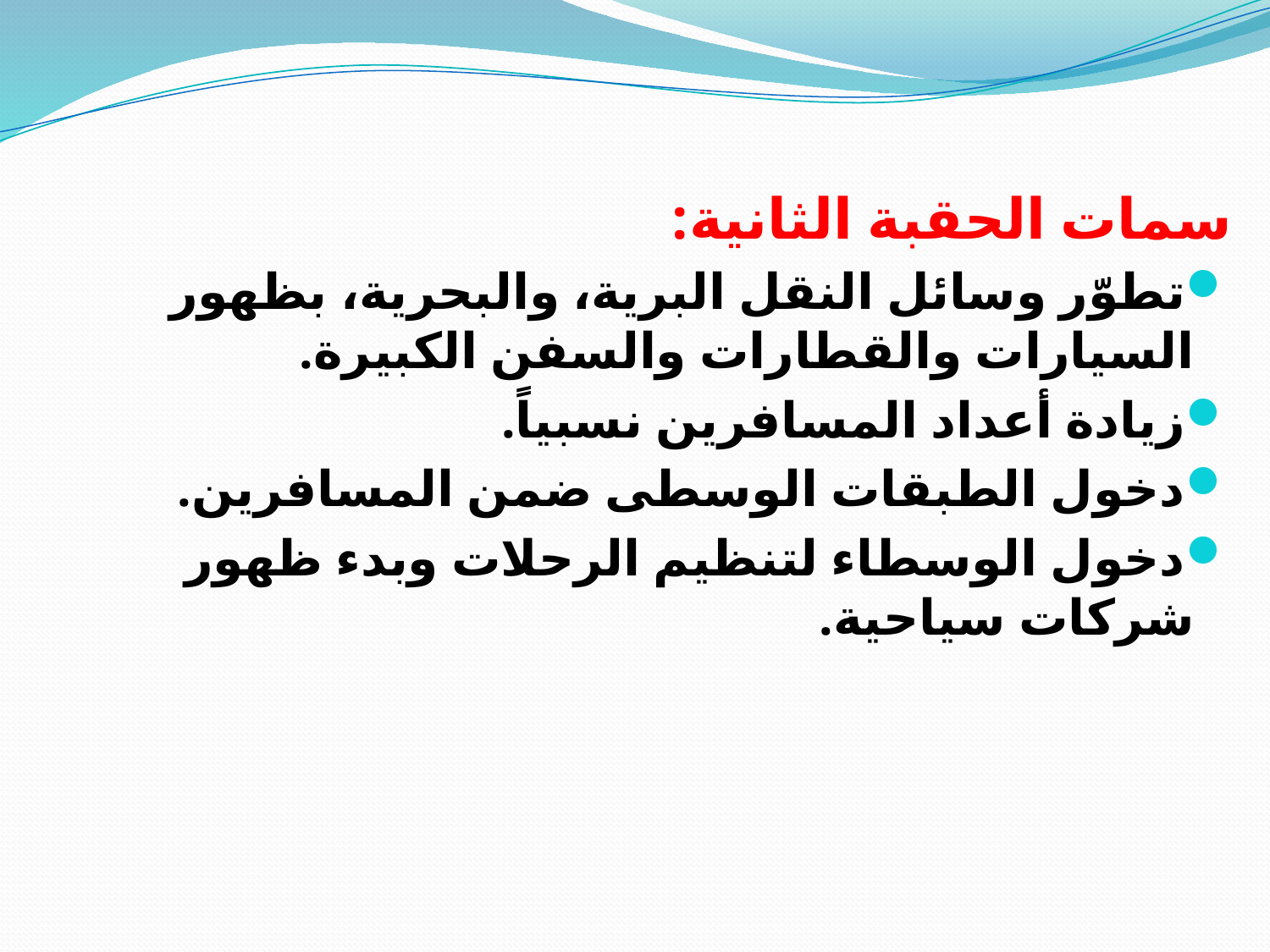

سمات الحقبة الثانية:
تطوّر وسائل النقل البرية، والبحرية، بظهور السيارات والقطارات والسفن الكبيرة.
زيادة أعداد المسافرين نسبياً.
دخول الطبقات الوسطى ضمن المسافرين.
دخول الوسطاء لتنظيم الرحلات وبدء ظهور شركات سياحية.